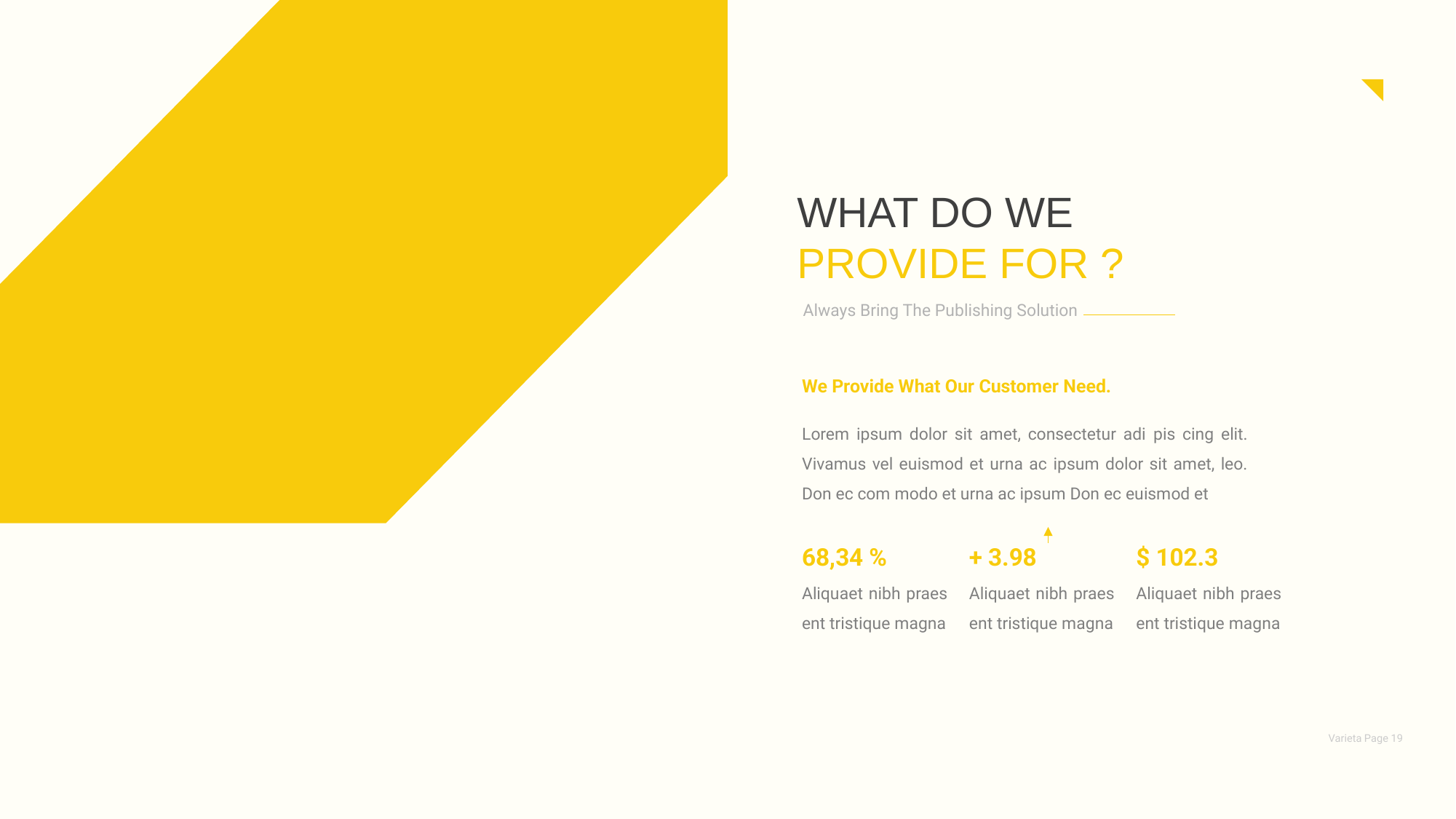

WHAT DO WE
PROVIDE FOR ?
Always Bring The Publishing Solution
We Provide What Our Customer Need.
Lorem ipsum dolor sit amet, consectetur adi pis cing elit. Vivamus vel euismod et urna ac ipsum dolor sit amet, leo. Don ec com modo et urna ac ipsum Don ec euismod et
68,34 %
+ 3.98
$ 102.3
Aliquaet nibh praes ent tristique magna
Aliquaet nibh praes ent tristique magna
Aliquaet nibh praes ent tristique magna
Varieta Page 19